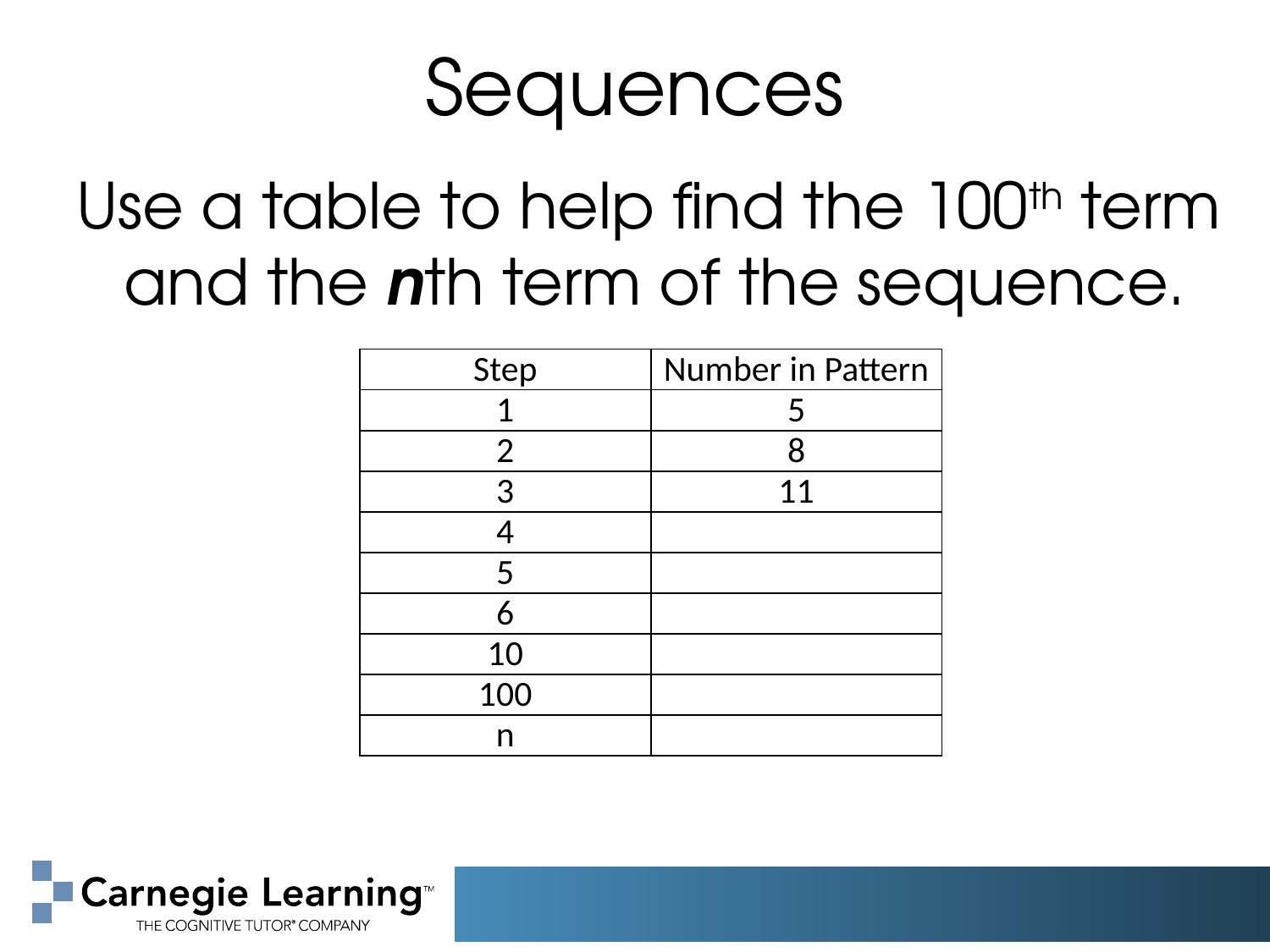

# Sequences
Use a table to help find the 100th term and the nth term of the sequence.

| Step | Number in Pattern |
| --- | --- |
| 1 | 5 |
| 2 | 8 |
| 3 | 11 |
| 4 |  |
| 5 |  |
| 6 |  |
| 10 |  |
| 100 |  |
| n |  |